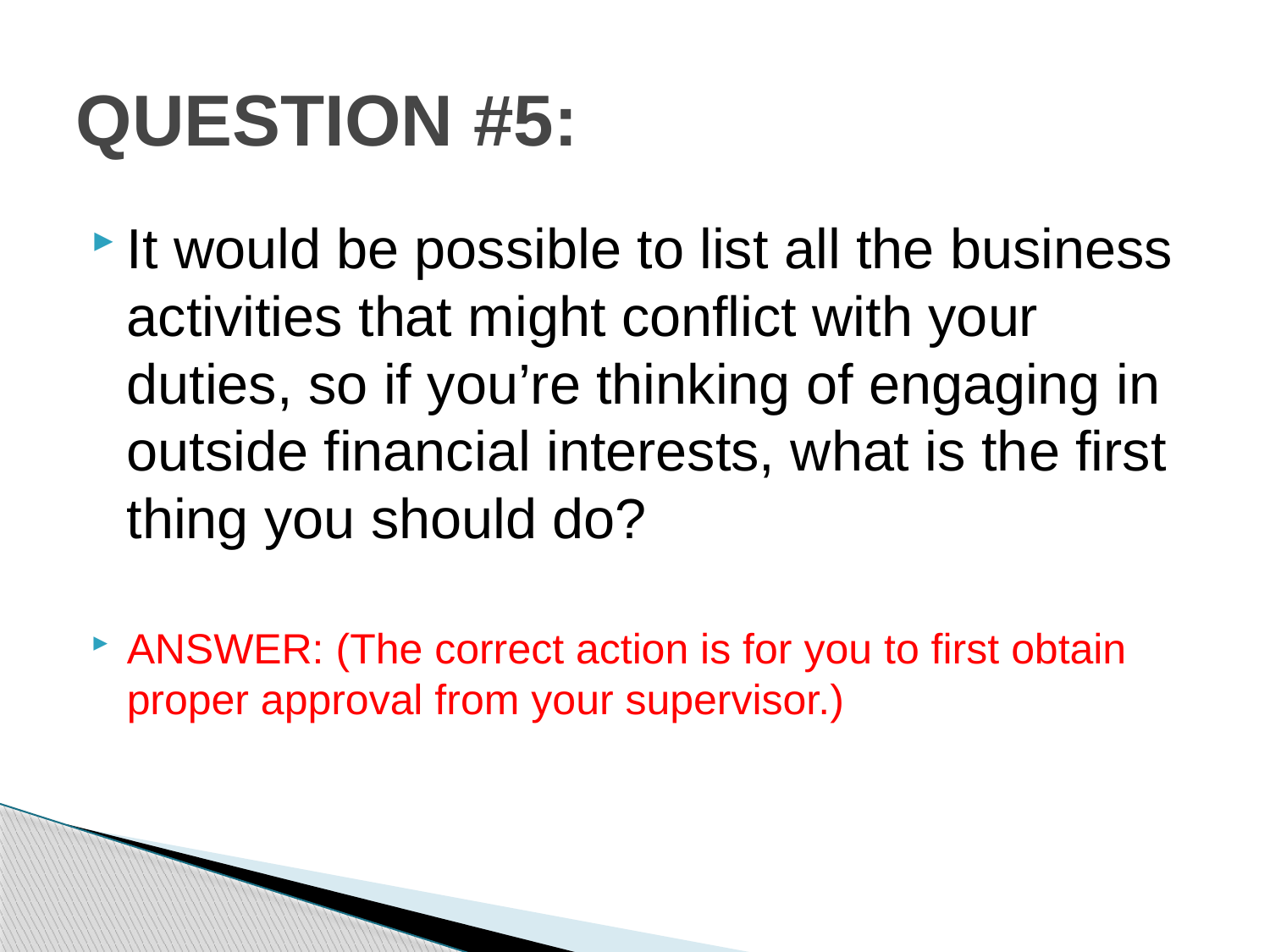

# QUESTION #5:
It would be possible to list all the business activities that might conflict with your duties, so if you’re thinking of engaging in outside financial interests, what is the first thing you should do?

ANSWER: (The correct action is for you to first obtain proper approval from your supervisor.)